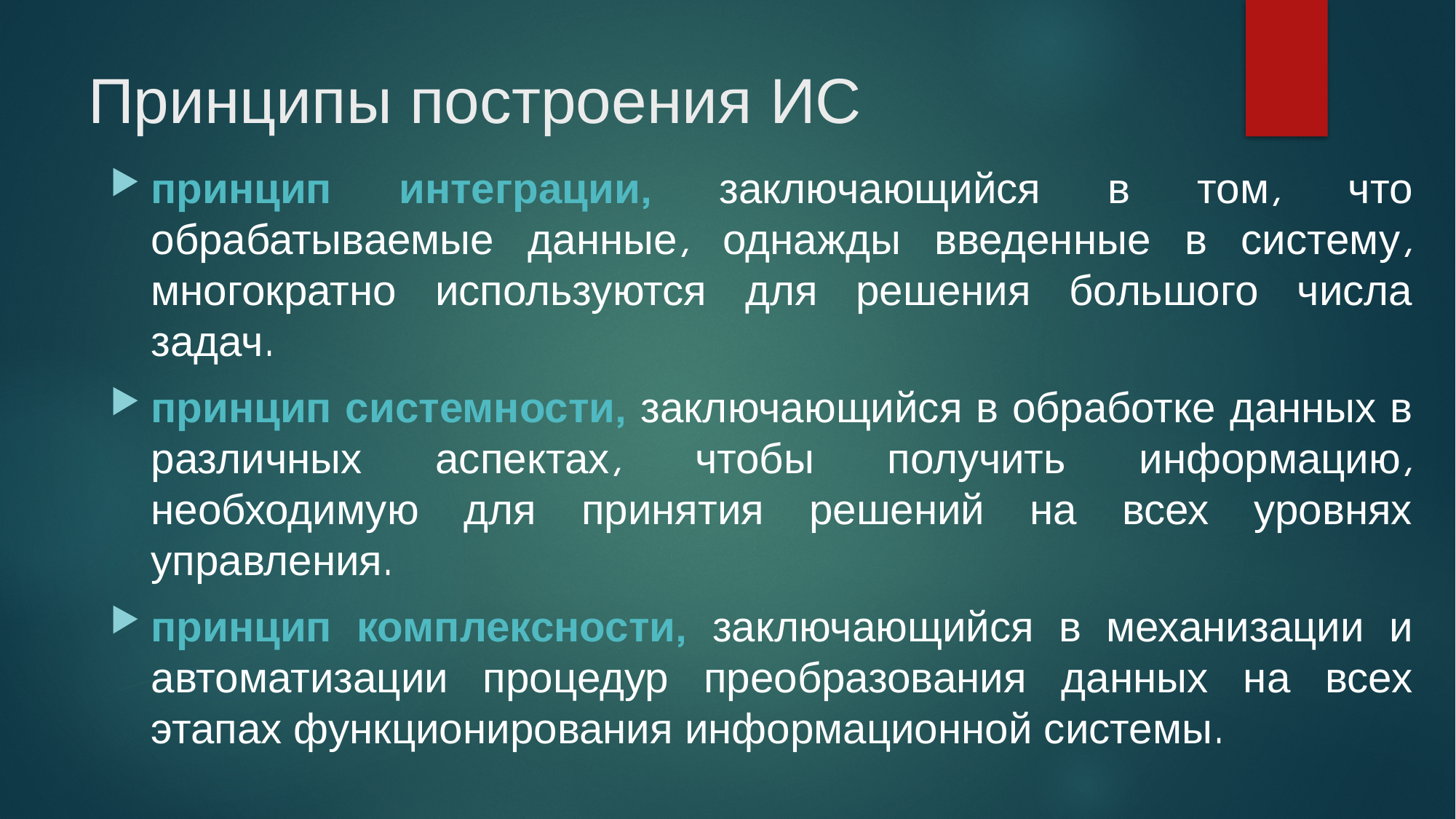

# Принципы построения ИС
принцип интеграции, заключающийся в том, что обрабатываемые данные, однажды введенные в систему, многократно используются для решения большого числа задач.
принцип системности, заключающийся в обработке данных в различных аспектах, чтобы получить информацию, необходимую для принятия решений на всех уровнях управления.
принцип комплексности, заключающийся в механизации и автоматизации процедур преобразования данных на всех этапах функционирования информационной системы.